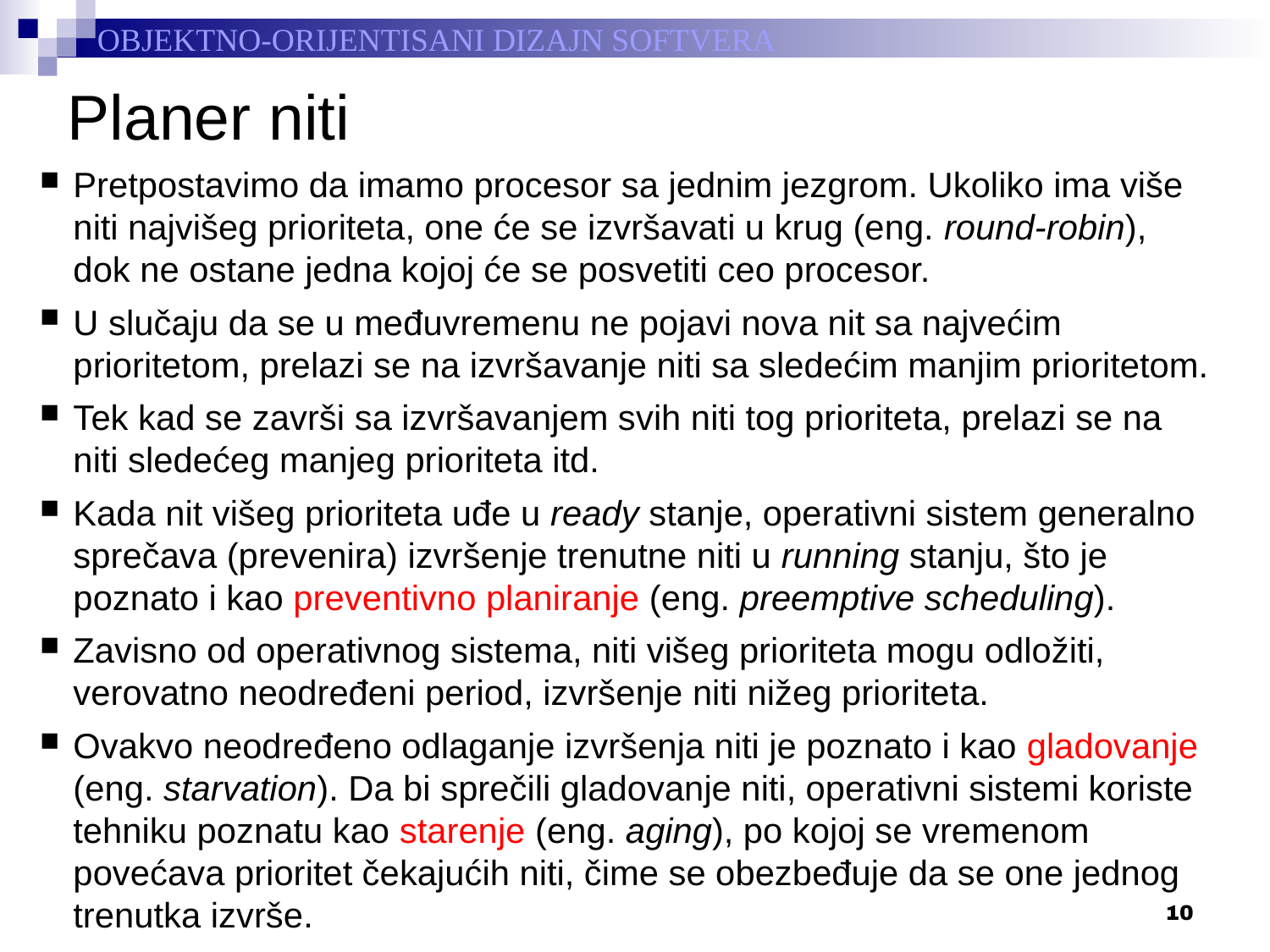

# Planer niti
Pretpostavimo da imamo procesor sa jednim jezgrom. Ukoliko ima više niti najvišeg prioriteta, one će se izvršavati u krug (eng. round-robin), dok ne ostane jedna kojoj će se posvetiti ceo procesor.
U slučaju da se u međuvremenu ne pojavi nova nit sa najvećim prioritetom, prelazi se na izvršavanje niti sa sledećim manjim prioritetom.
Tek kad se završi sa izvršavanjem svih niti tog prioriteta, prelazi se na niti sledećeg manjeg prioriteta itd.
Kada nit višeg prioriteta uđe u ready stanje, operativni sistem generalno sprečava (prevenira) izvršenje trenutne niti u running stanju, što je poznato i kao preventivno planiranje (eng. preemptive scheduling).
Zavisno od operativnog sistema, niti višeg prioriteta mogu odložiti, verovatno neodređeni period, izvršenje niti nižeg prioriteta.
Ovakvo neodređeno odlaganje izvršenja niti je poznato i kao gladovanje (eng. starvation). Da bi sprečili gladovanje niti, operativni sistemi koriste tehniku poznatu kao starenje (eng. aging), po kojoj se vremenom povećava prioritet čekajućih niti, čime se obezbeđuje da se one jednog trenutka izvrše.
10